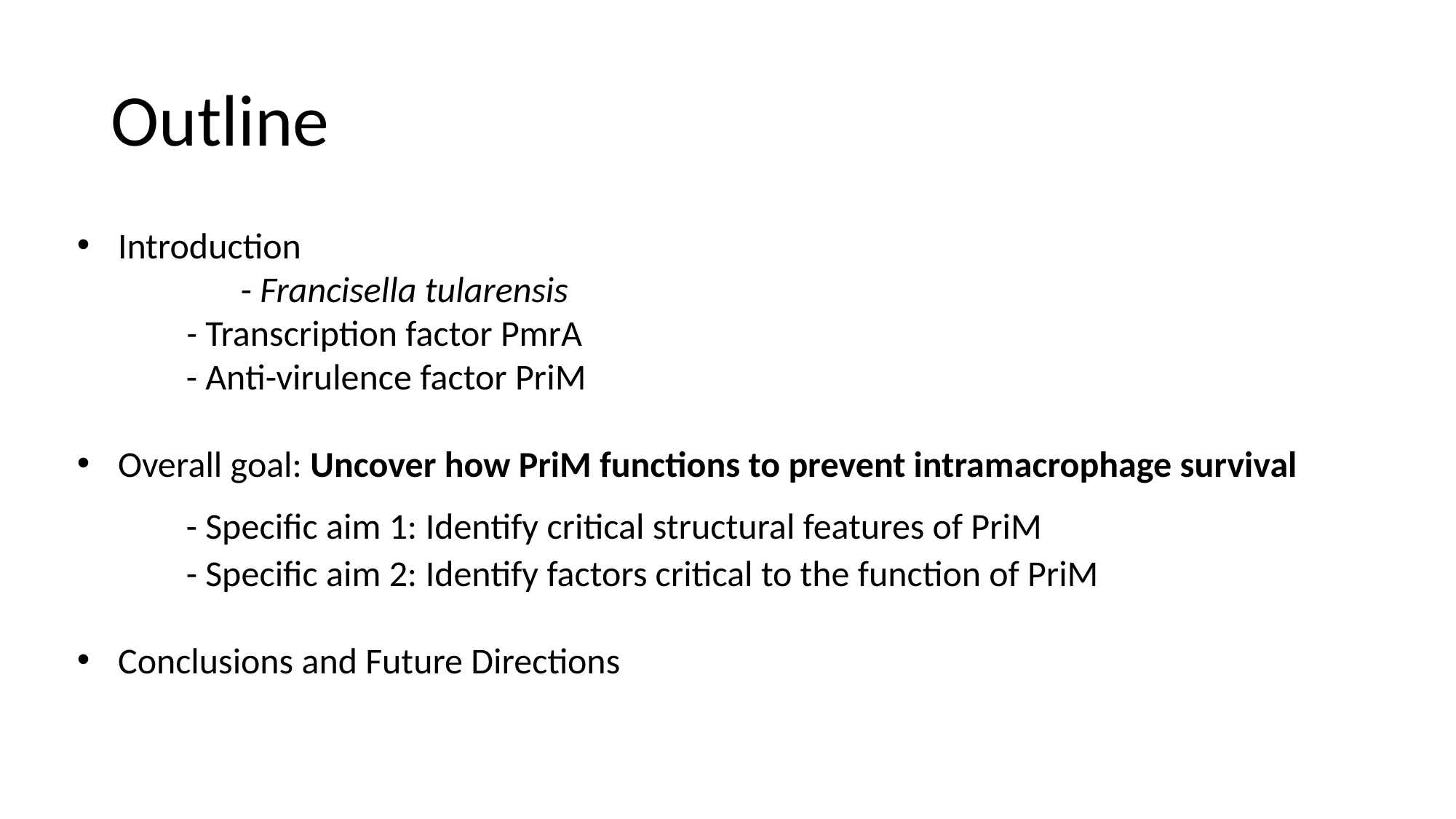

# Outline
Introduction
	- Francisella tularensis
	- Transcription factor PmrA
	- Anti-virulence factor PriM

Overall goal: Uncover how PriM functions to prevent intramacrophage survival
	- Specific aim 1: Identify critical structural features of PriM
	- Specific aim 2: Identify factors critical to the function of PriM

Conclusions and Future Directions